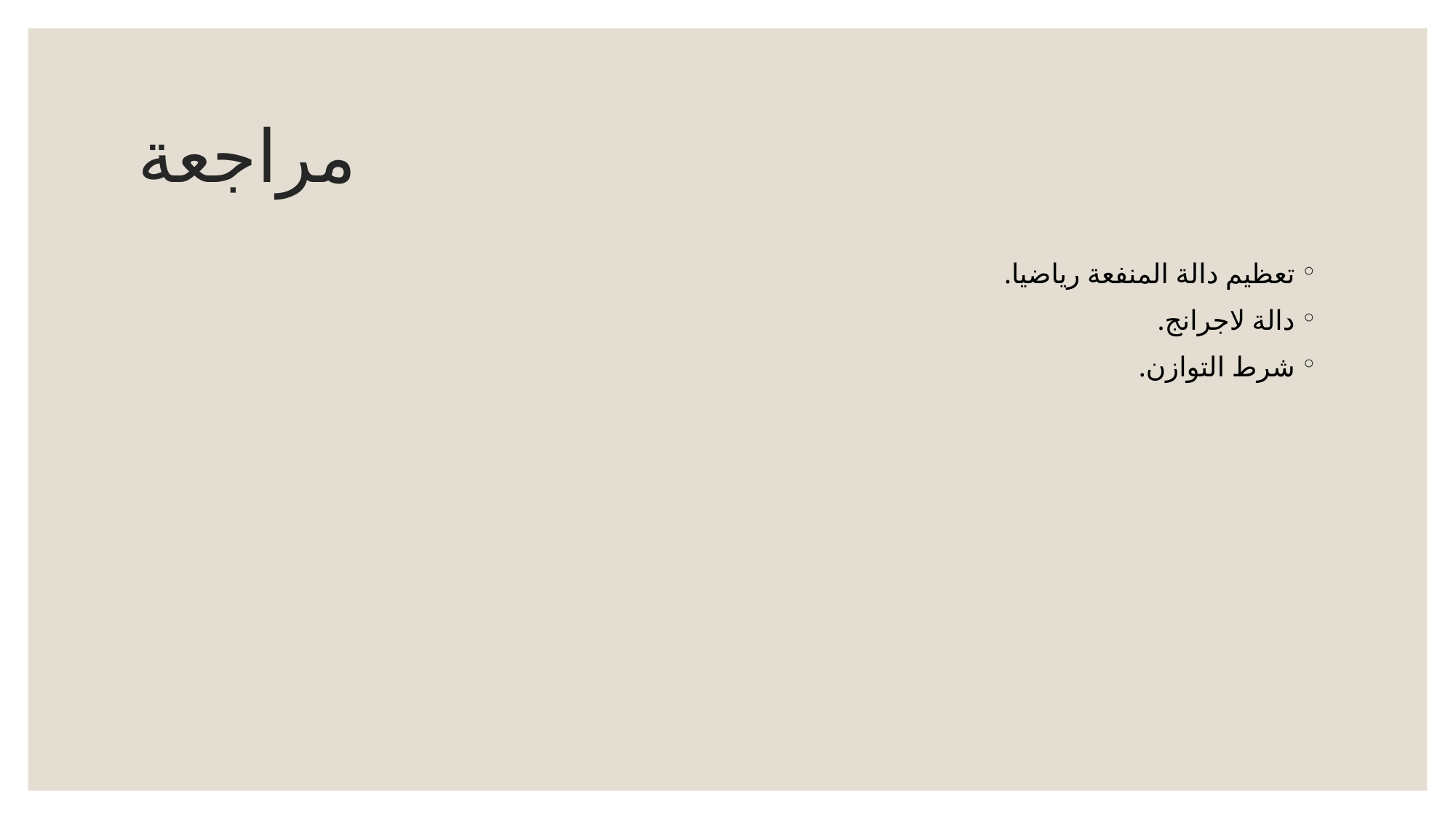

# مراجعة
تعظيم دالة المنفعة رياضيا.
دالة لاجرانج.
شرط التوازن.